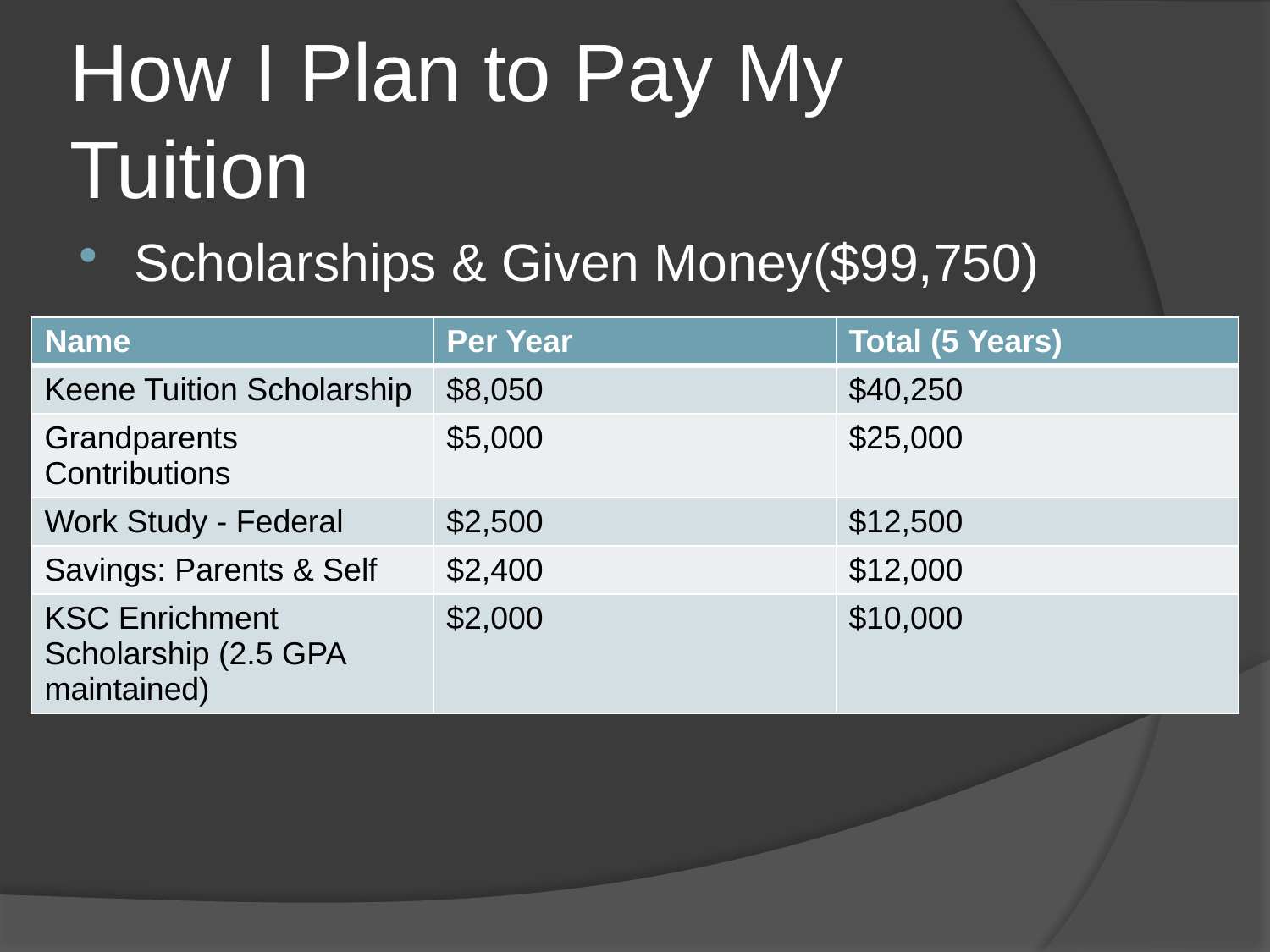

# How I Plan to Pay My Tuition
Scholarships & Given Money($99,750)

| Name | Per Year | Total (5 Years) |
| --- | --- | --- |
| Keene Tuition Scholarship | $8,050 | $40,250 |
| Grandparents Contributions | $5,000 | $25,000 |
| Work Study - Federal | $2,500 | $12,500 |
| Savings: Parents & Self | $2,400 | $12,000 |
| KSC Enrichment Scholarship (2.5 GPA maintained) | $2,000 | $10,000 |